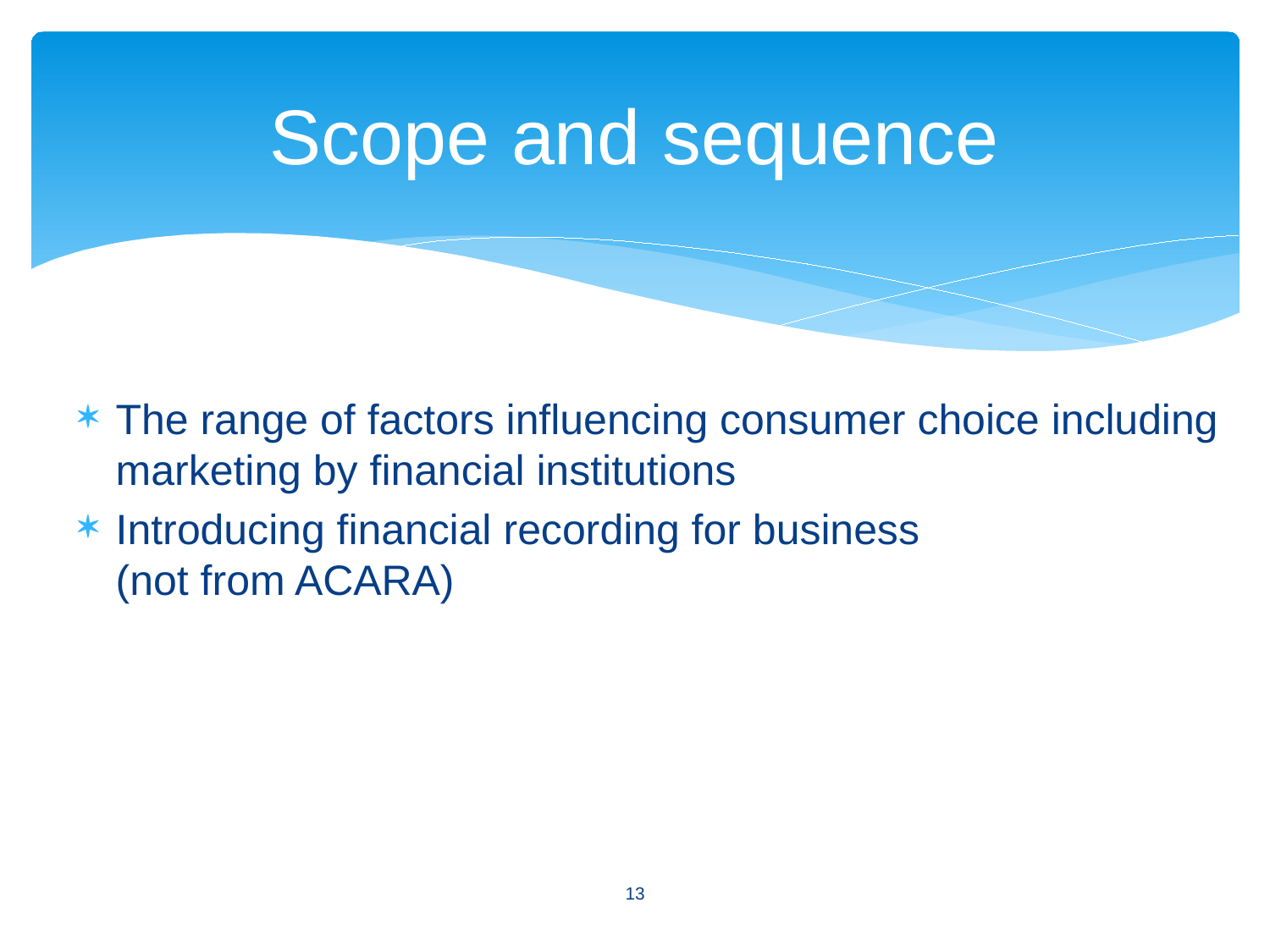

# Scope and sequence
The range of factors influencing consumer choice including marketing by financial institutions
Introducing financial recording for business
(not from ACARA)
13